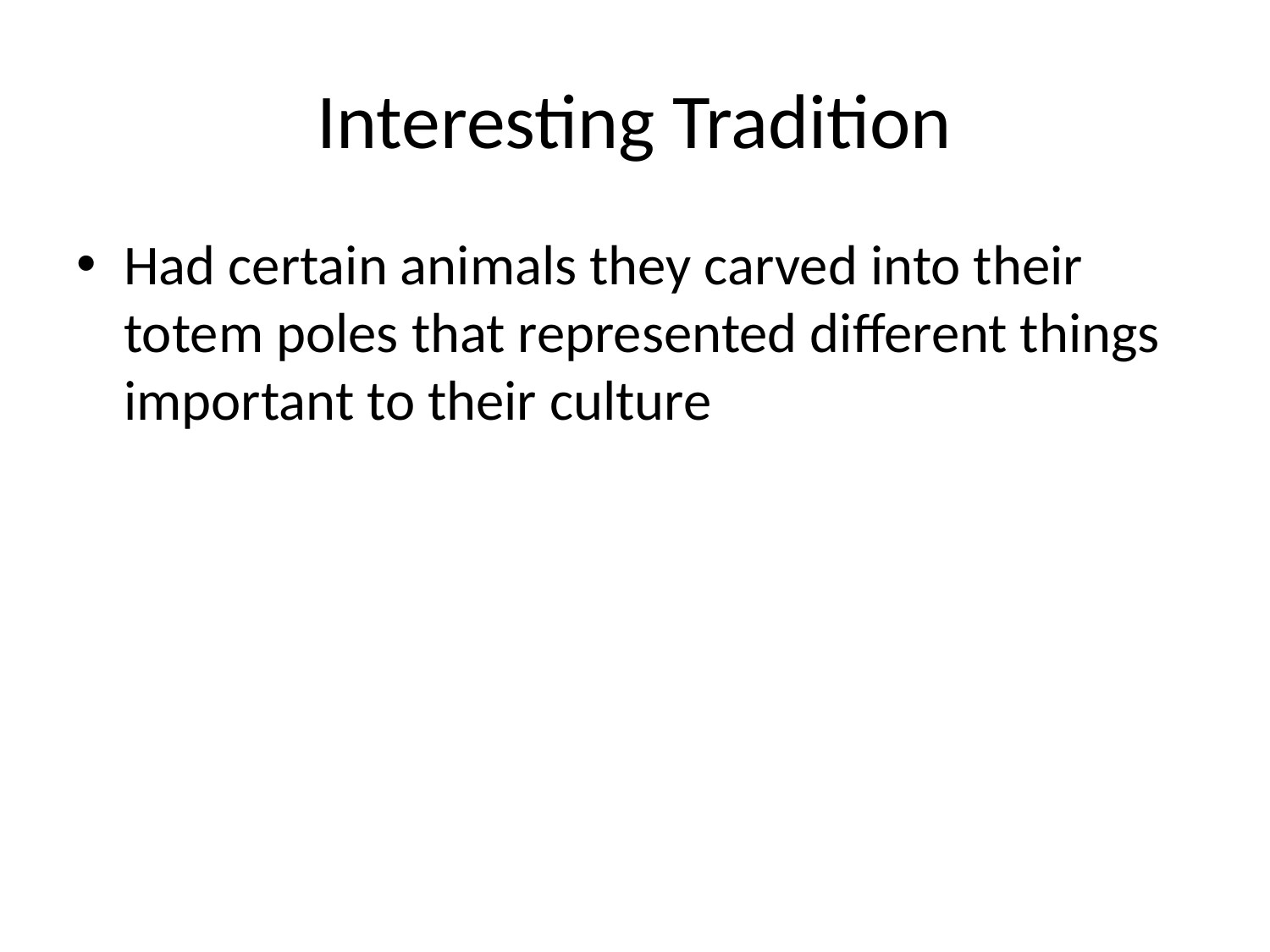

# Interesting Tradition
Had certain animals they carved into their totem poles that represented different things important to their culture